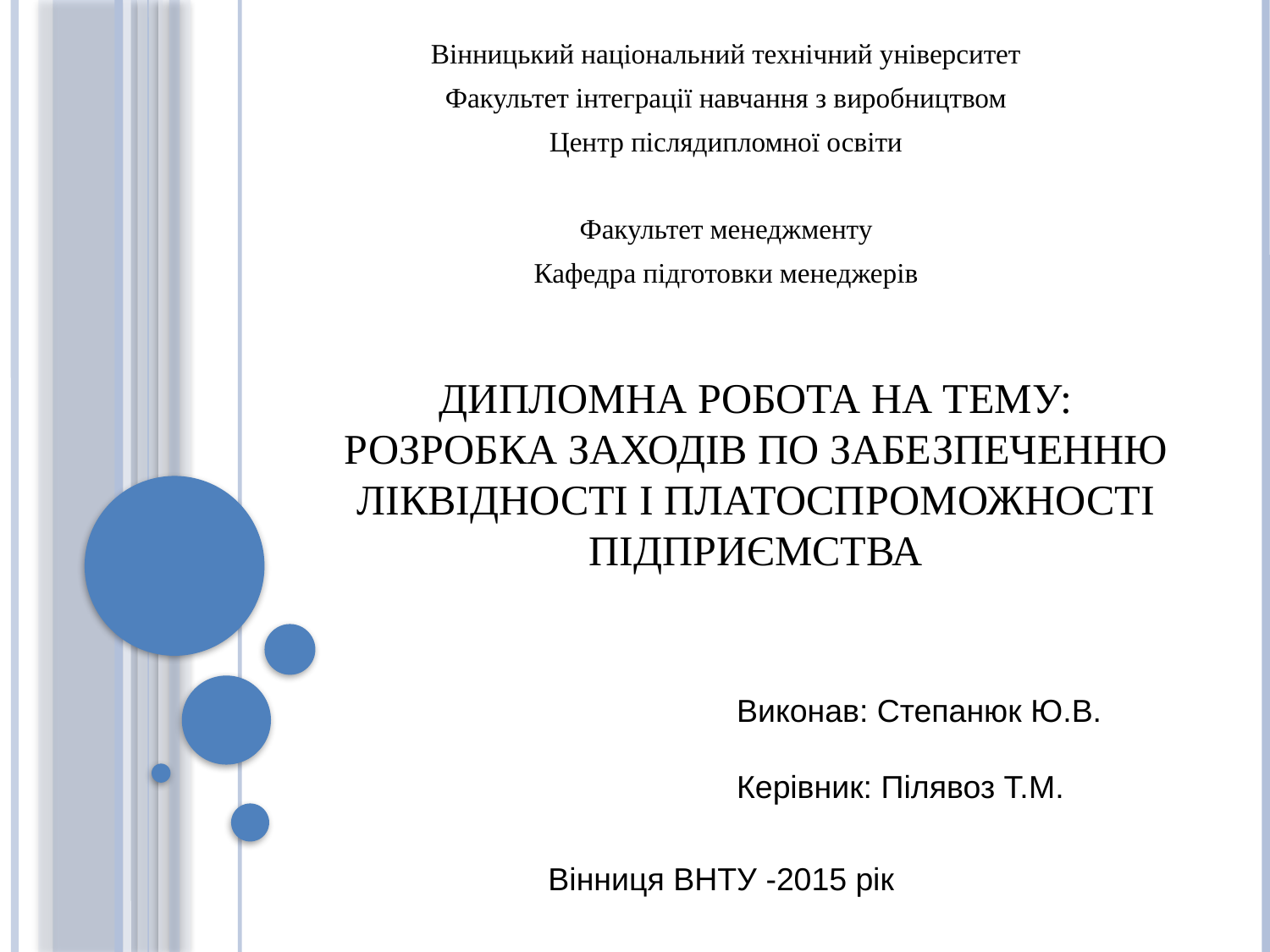

Вінницький національний технічний університет
Факультет інтеграції навчання з виробництвом
Центр післядипломної освіти

Факультет менеджменту
Кафедра підготовки менеджерів

# Дипломна робота на тему: Розробка заходів по забезпеченню ліквідності і платоспроможності підприємства
Виконав: Степанюк Ю.В.

Керівник: Пілявоз Т.М.
Вінниця ВНТУ -2015 рік